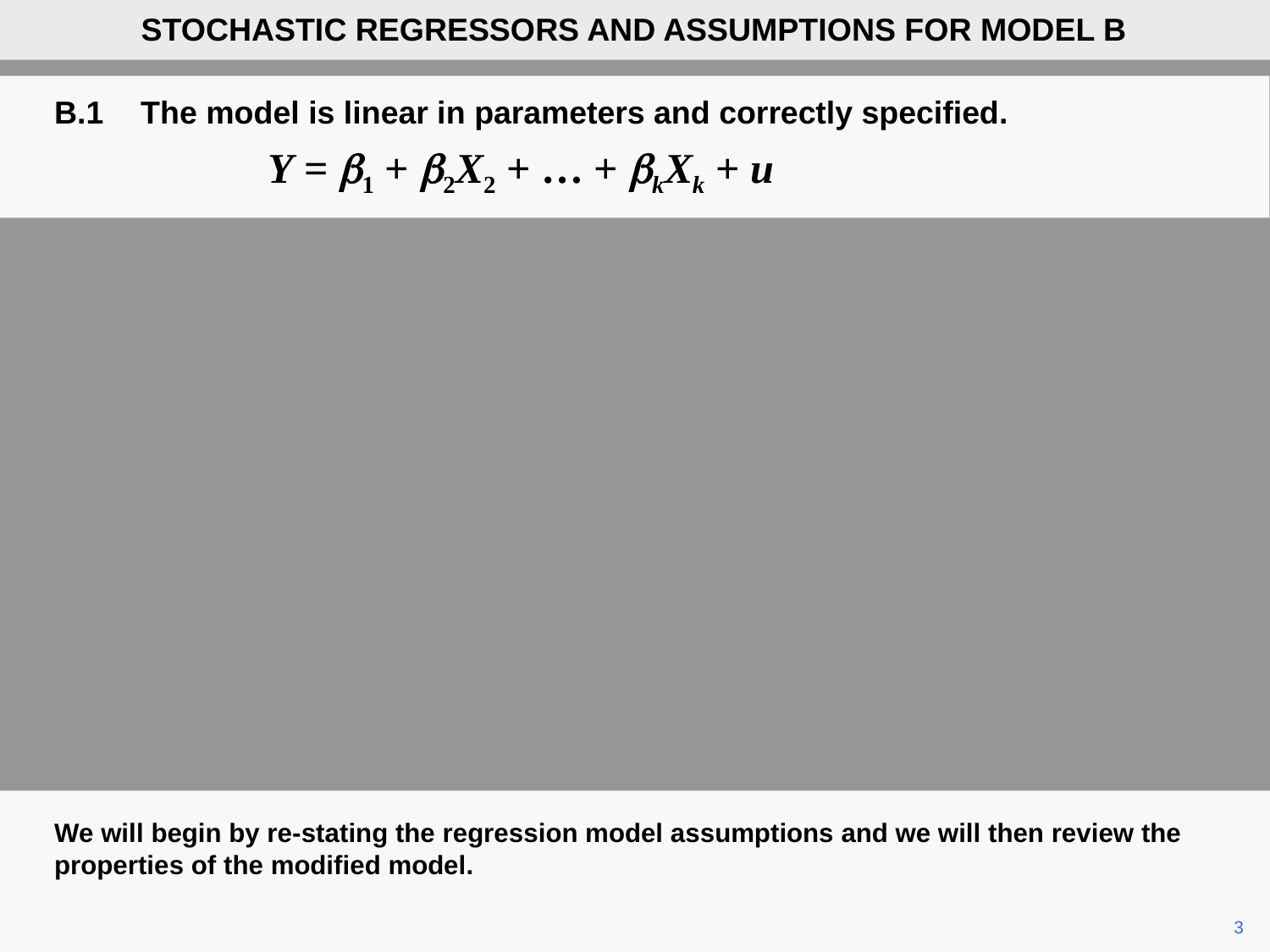

STOCHASTIC REGRESSORS AND ASSUMPTIONS FOR MODEL B

B.1	The model is linear in parameters and correctly specified.
		Y = β1 + β2X2 + … + βkXk + u

We will begin by re-stating the regression model assumptions and we will then review the properties of the modified model.
	3